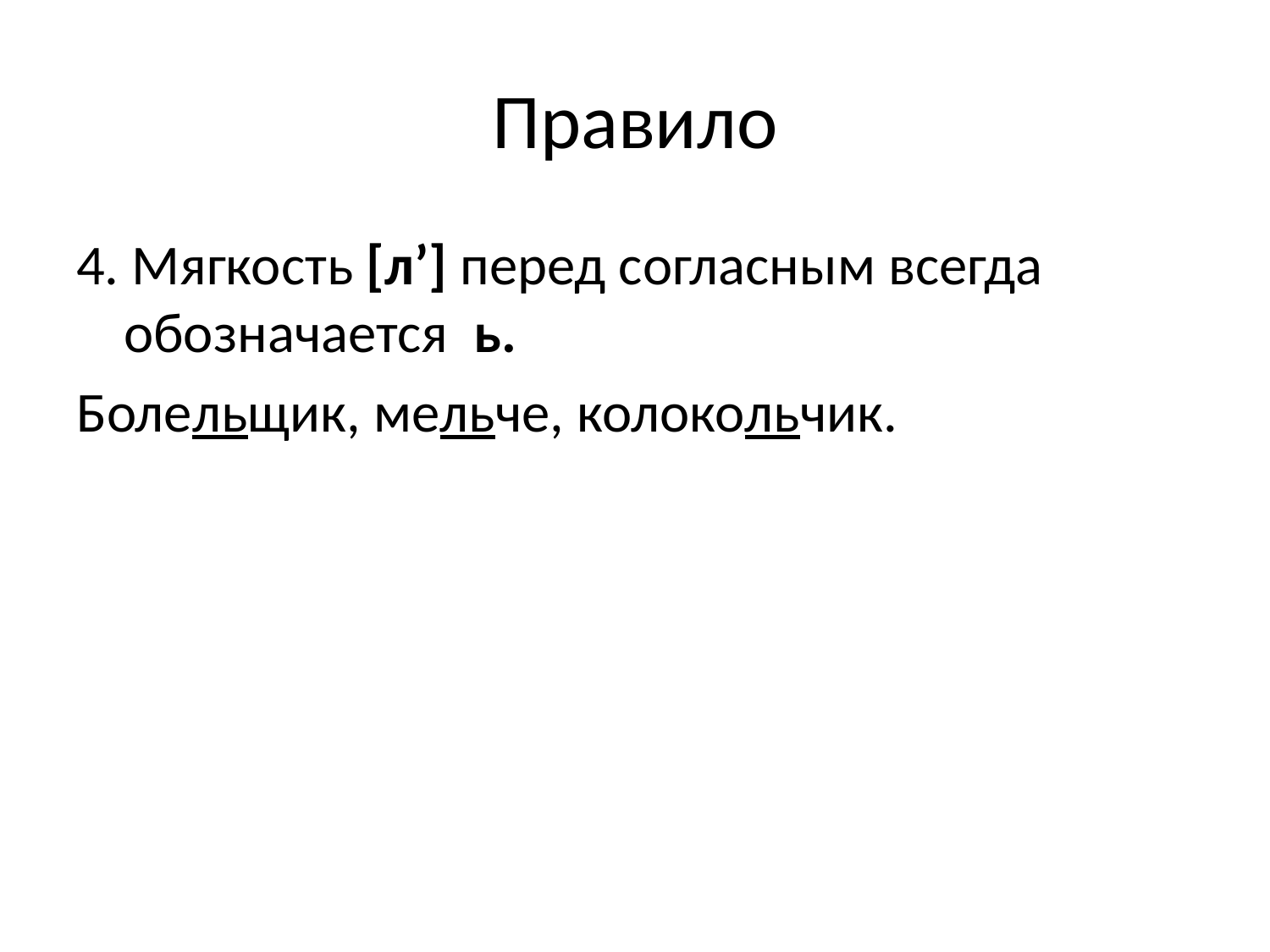

# Правило
4. Мягкость [л’] перед согласным всегда обозначается  ь.
Болельщик, мельче, колокольчик.